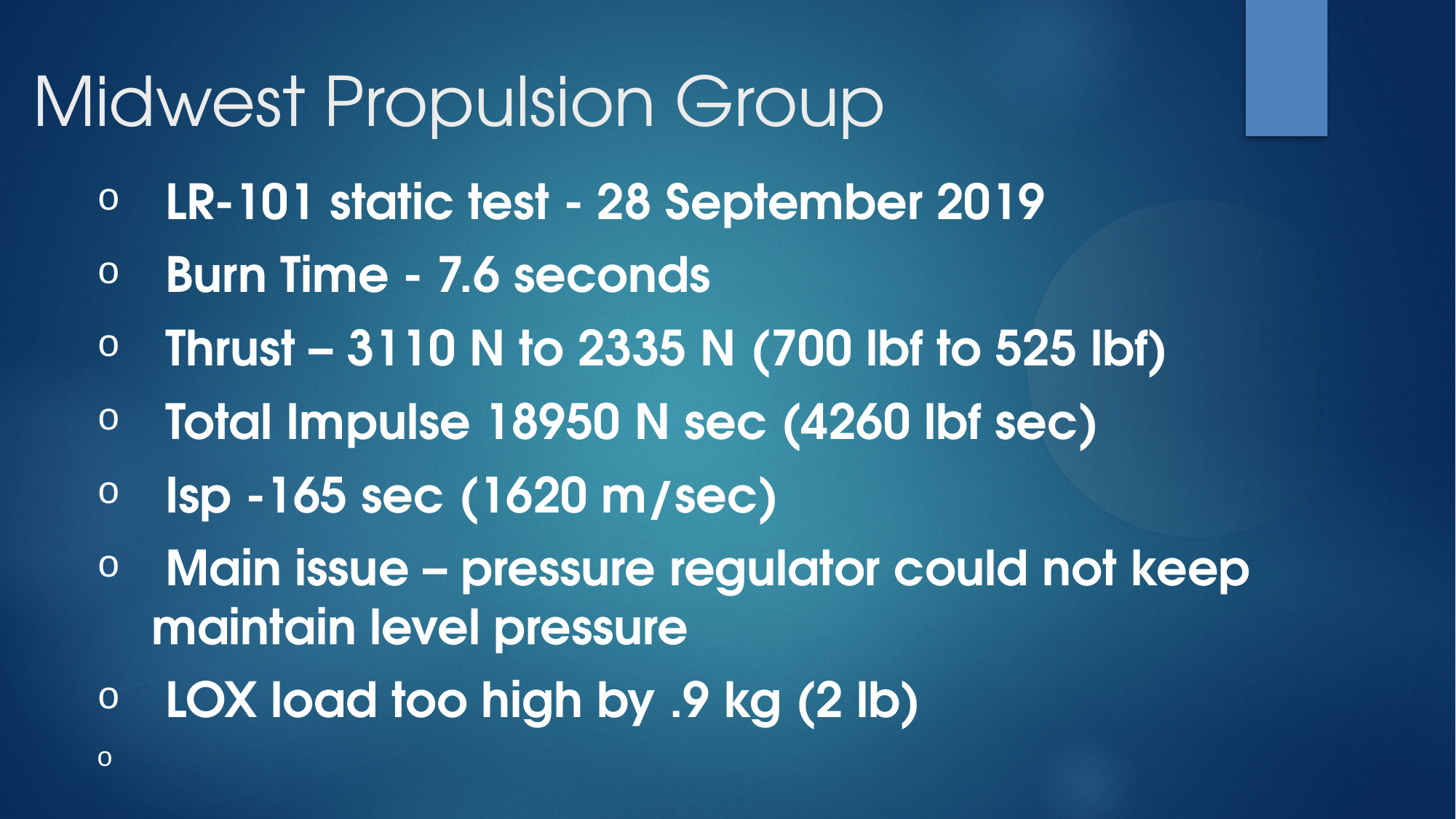

Midwest Propulsion Group
LR-101 static test - 28 September 2019
 Burn Time - 7.6 seconds
 Thrust – 3110 N to 2335 N (700 lbf to 525 lbf)
 Total Impulse 18950 N sec (4260 lbf sec)
 Isp -165 sec (1620 m/sec)
 Main issue – pressure regulator could not keep maintain level pressure
 LOX load too high by .9 kg (2 lb)